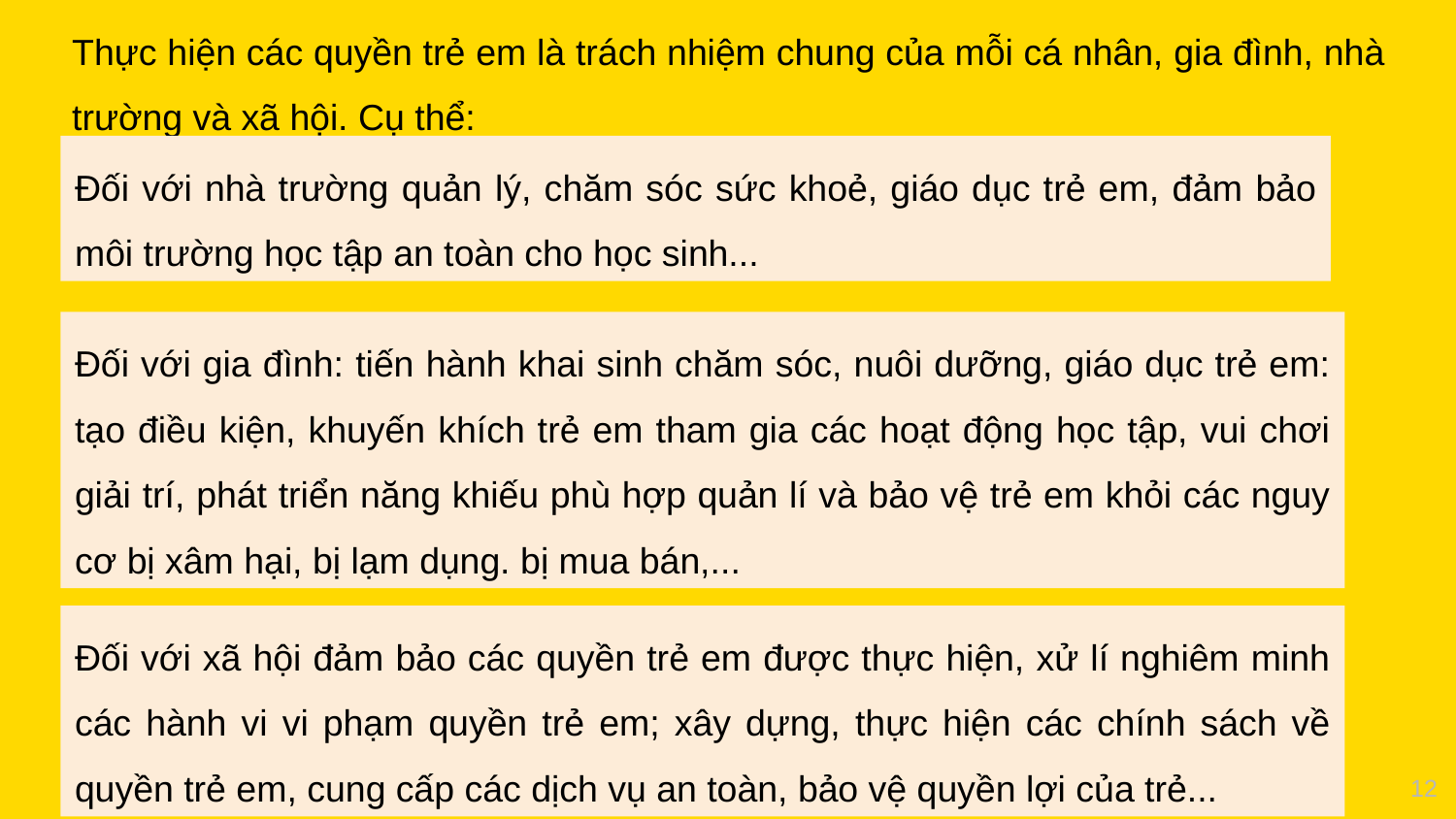

Thực hiện các quyền trẻ em là trách nhiệm chung của mỗi cá nhân, gia đình, nhà trường và xã hội. Cụ thể:
Đối với nhà trường quản lý, chăm sóc sức khoẻ, giáo dục trẻ em, đảm bảo môi trường học tập an toàn cho học sinh...
Đối với gia đình: tiến hành khai sinh chăm sóc, nuôi dưỡng, giáo dục trẻ em: tạo điều kiện, khuyến khích trẻ em tham gia các hoạt động học tập, vui chơi giải trí, phát triển năng khiếu phù hợp quản lí và bảo vệ trẻ em khỏi các nguy cơ bị xâm hại, bị lạm dụng. bị mua bán,...
Đối với xã hội đảm bảo các quyền trẻ em được thực hiện, xử lí nghiêm minh các hành vi vi phạm quyền trẻ em; xây dựng, thực hiện các chính sách về quyền trẻ em, cung cấp các dịch vụ an toàn, bảo vệ quyền lợi của trẻ...
12